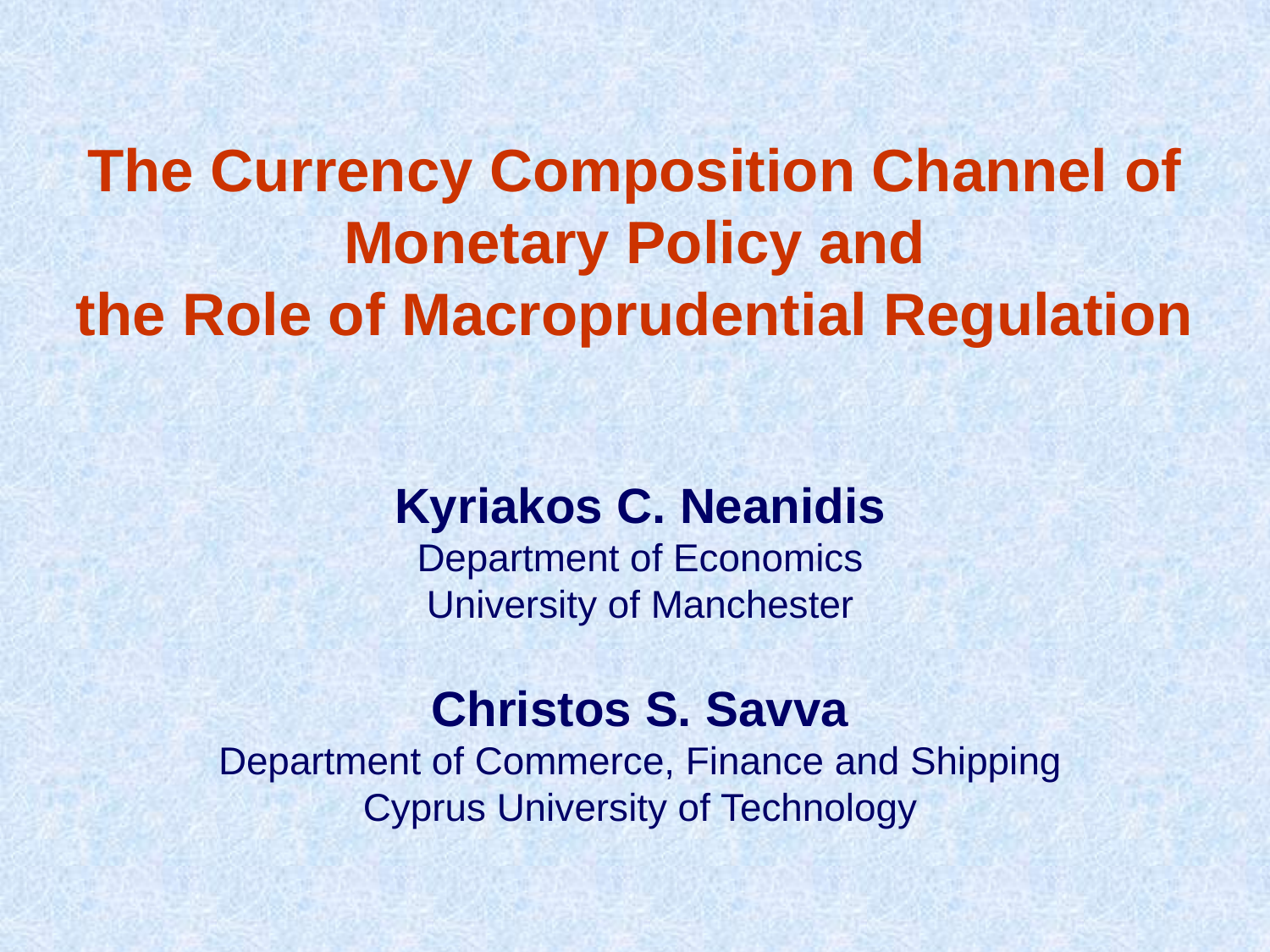

The Currency Composition Channel of Monetary Policy and
the Role of Macroprudential Regulation
Kyriakos C. Neanidis
Department of Economics
University of Manchester

Christos S. Savva
Department of Commerce, Finance and Shipping
Cyprus University of Technology